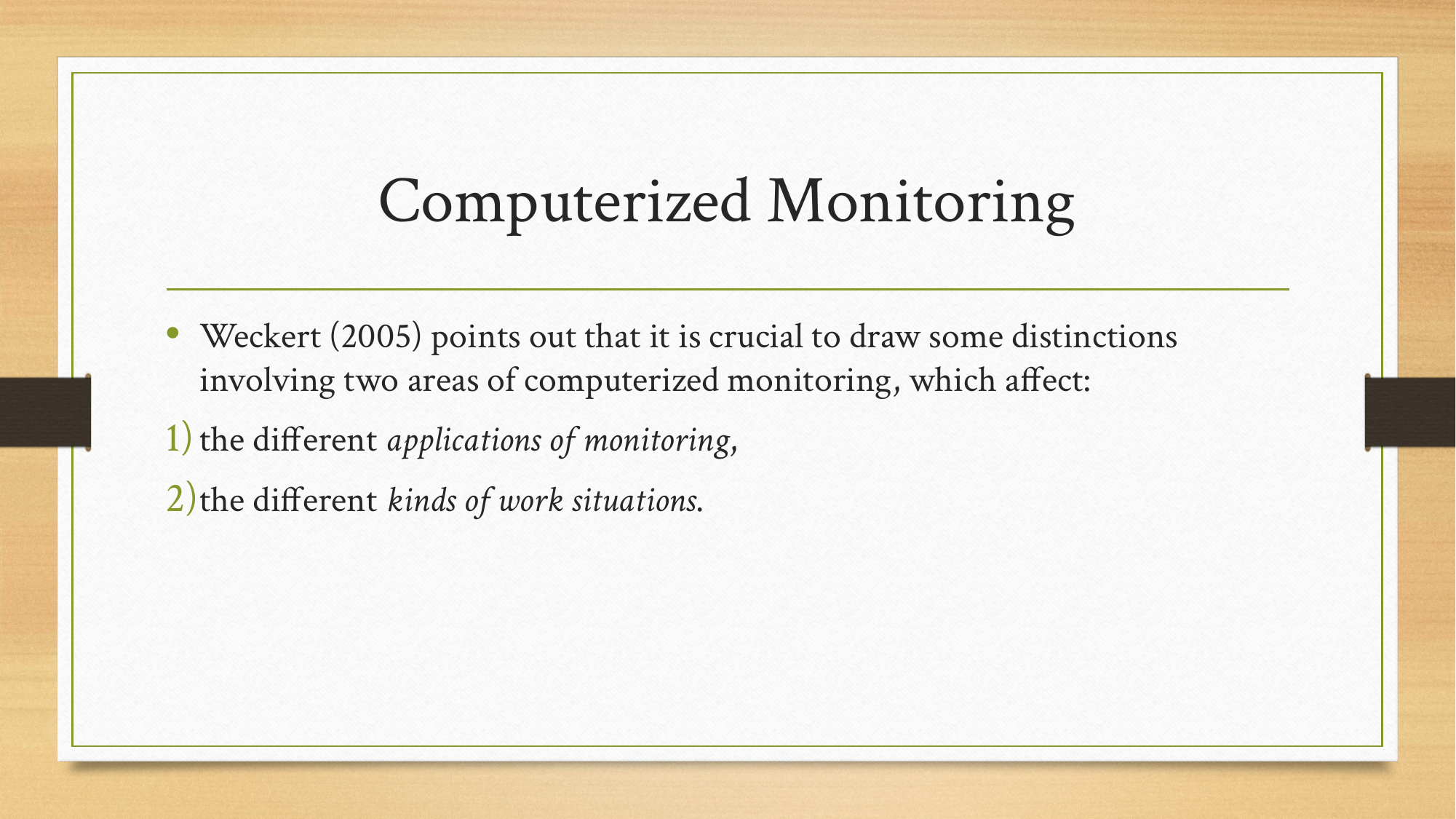

# Computerized Monitoring
Weckert (2005) points out that it is crucial to draw some distinctions involving two areas of computerized monitoring, which affect:
the different applications of monitoring,
the different kinds of work situations.